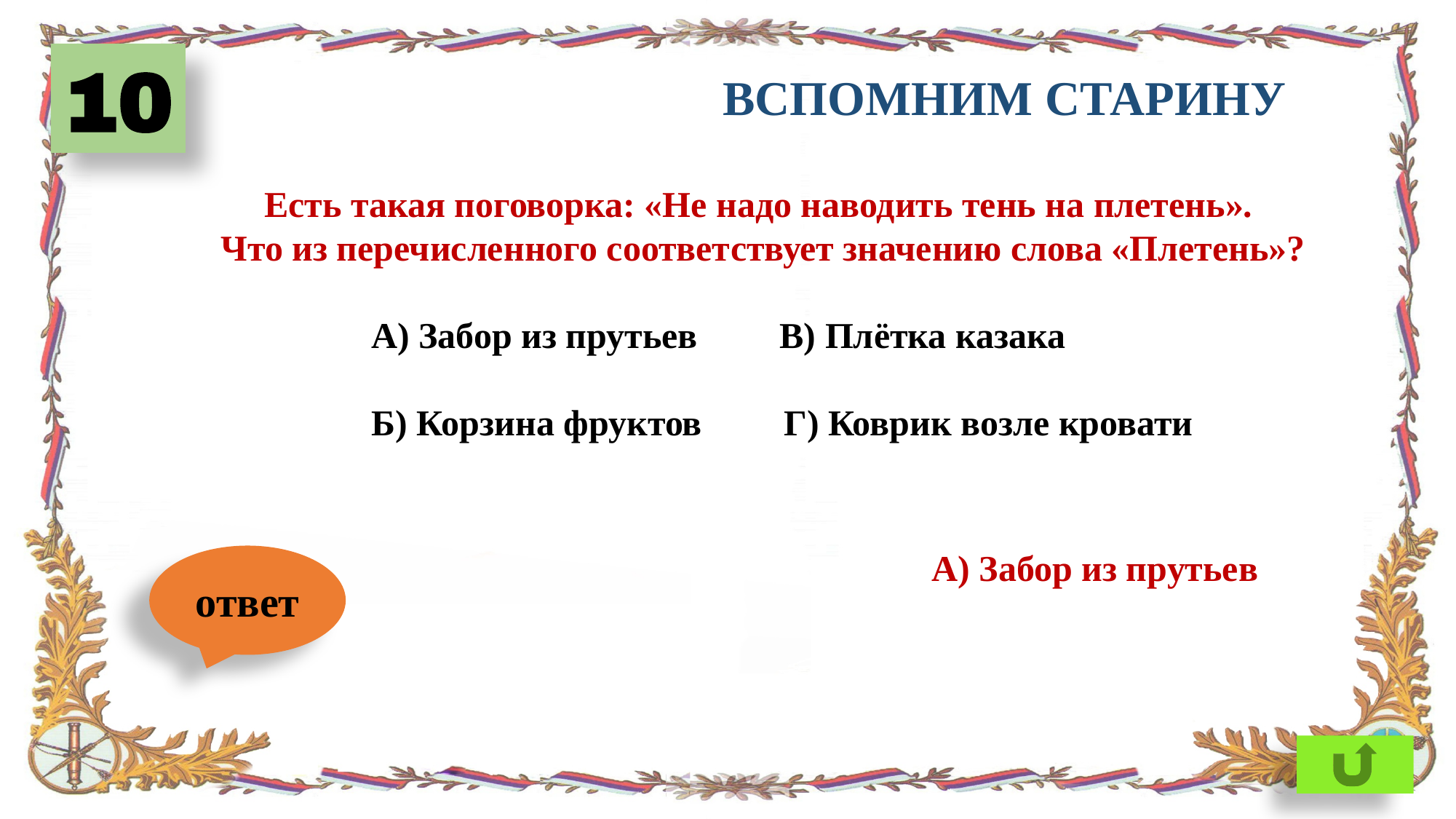

10
# ВСПОМНИМ СТАРИНУ
Есть такая поговорка: «Не надо наводить тень на плетень».
Что из перечисленного соответствует значению слова «Плетень»?

                      А) Забор из прутьев         В) Плётка казака

                      Б) Корзина фруктов         Г) Коврик возле кровати

А) Забор из прутьев
ответ